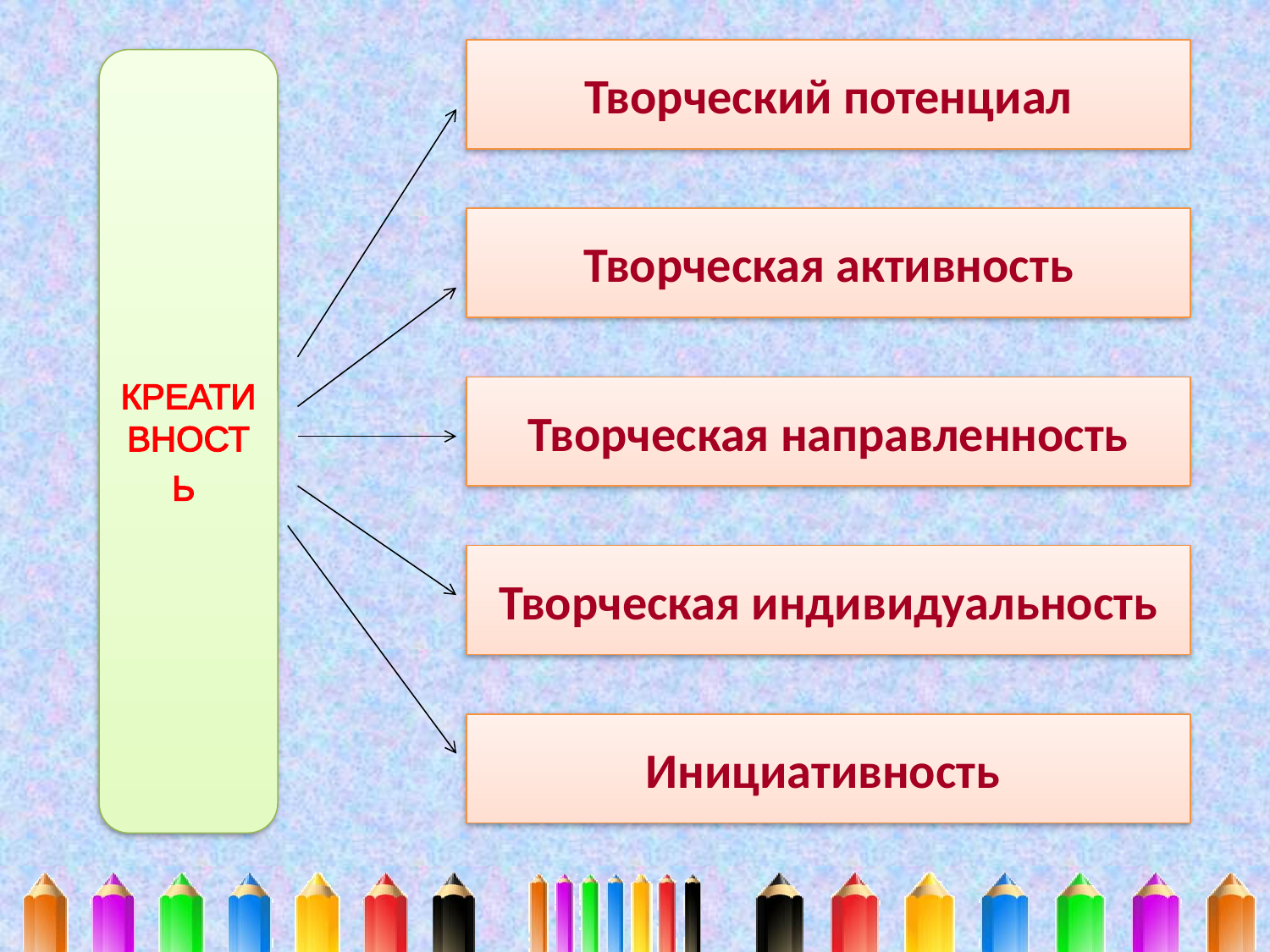

#
Творческий потенциал
КРЕАТИВНОСТЬ
Творческая активность

Творческая направленность
Творческая индивидуальность
Инициативность